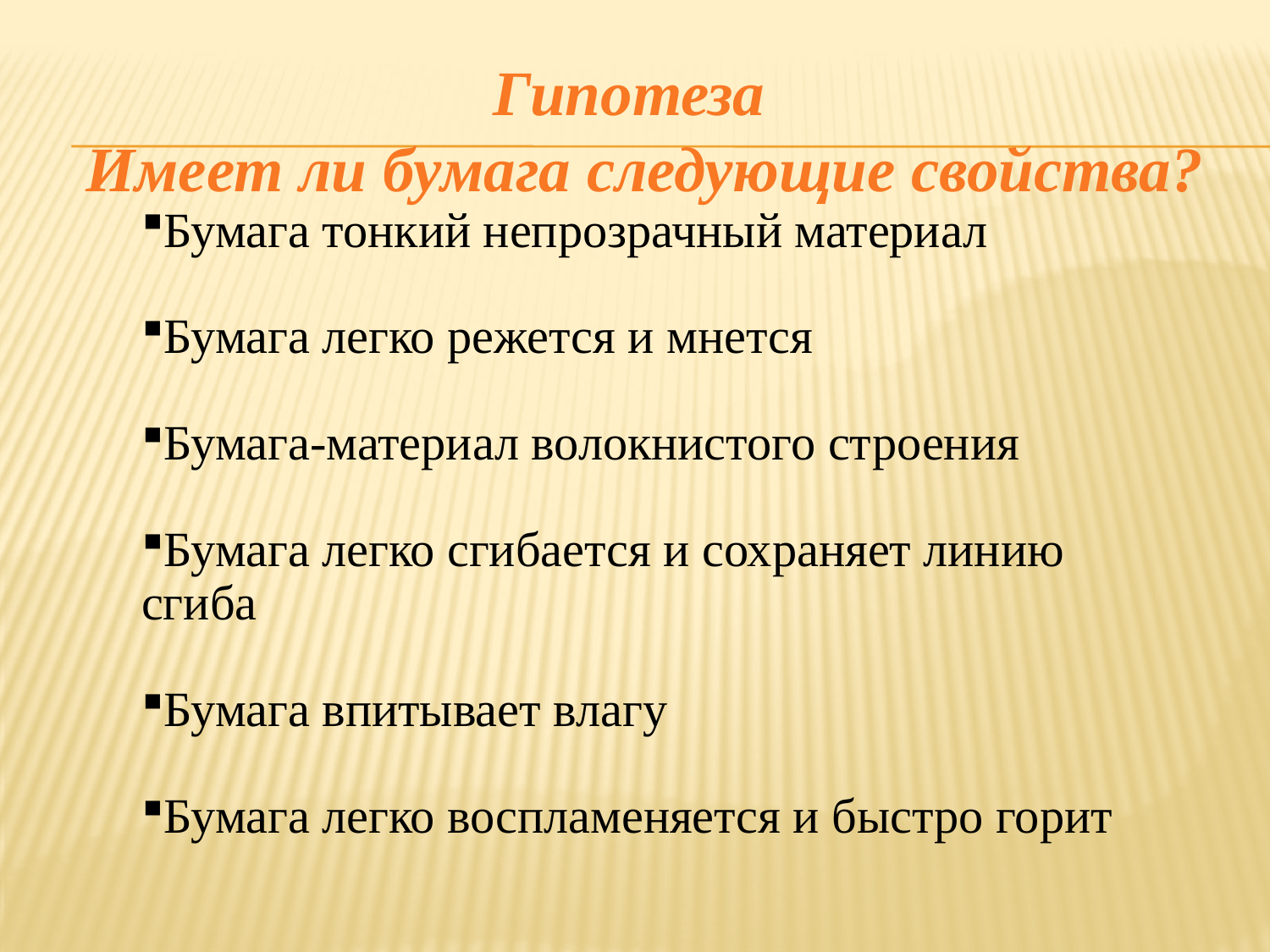

Гипотеза
Имеет ли бумага следующие свойства?
Бумага тонкий непрозрачный материал

Бумага легко режется и мнется

Бумага-материал волокнистого строения

Бумага легко сгибается и сохраняет линию сгиба

Бумага впитывает влагу

Бумага легко воспламеняется и быстро горит